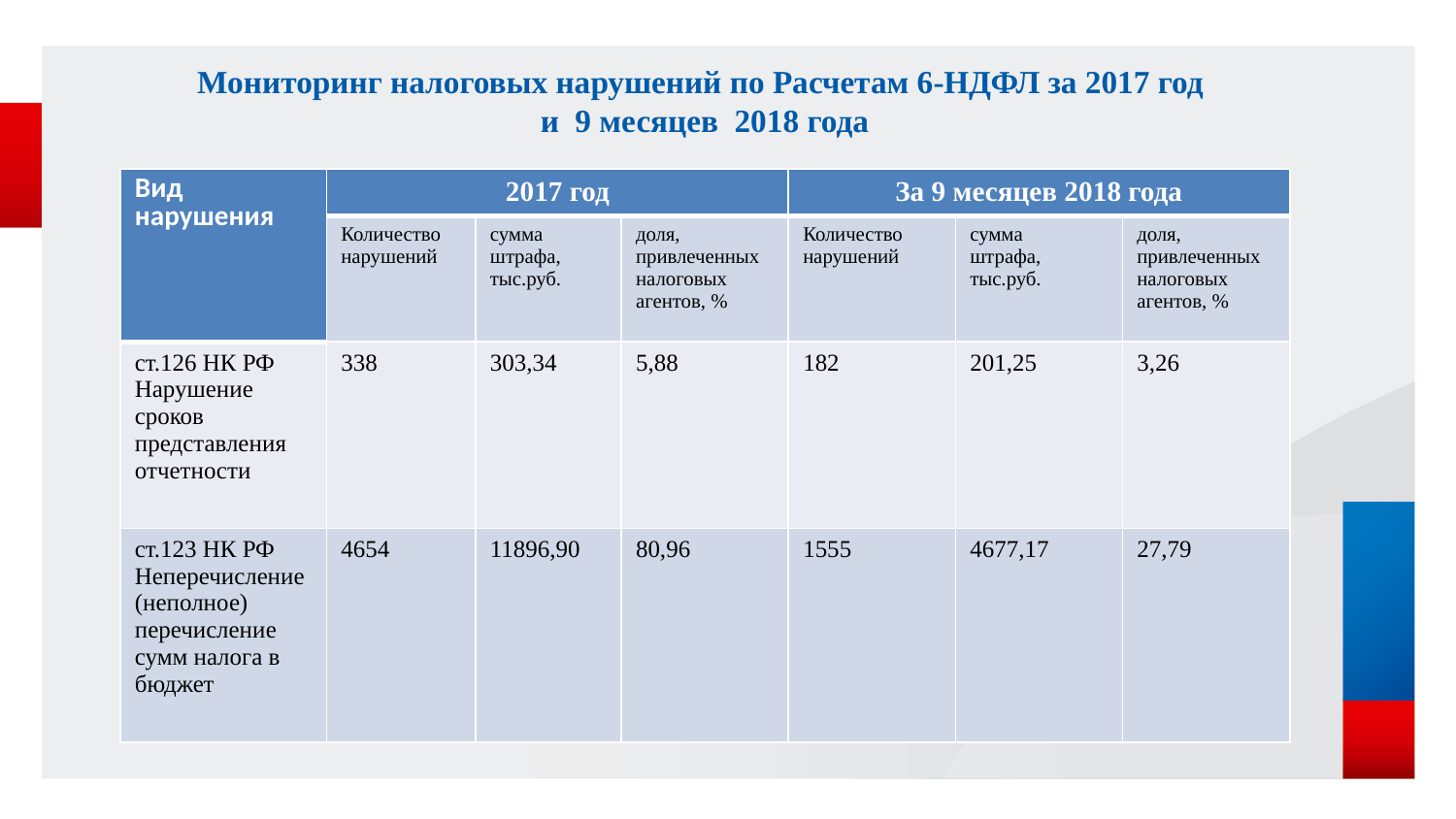

# Мониторинг налоговых нарушений по Расчетам 6-НДФЛ за 2017 год и  9 месяцев  2018 года
| Вид нарушения | 2017 год |  |  | За 9 месяцев 2018 года |  |  |
| --- | --- | --- | --- | --- | --- | --- |
|  | Количество нарушений | сумма штрафа, тыс.руб. | доля, привлеченных налоговых агентов, % | Количество нарушений | сумма штрафа, тыс.руб. | доля, привлеченных налоговых агентов, % |
| ст.126 НК РФ Нарушение сроков представления отчетности | 338 | 303,34 | 5,88 | 182 | 201,25 | 3,26 |
| ст.123 НК РФ Неперечисление (неполное) перечисление сумм налога в бюджет | 4654 | 11896,90 | 80,96 | 1555 | 4677,17 | 27,79 |